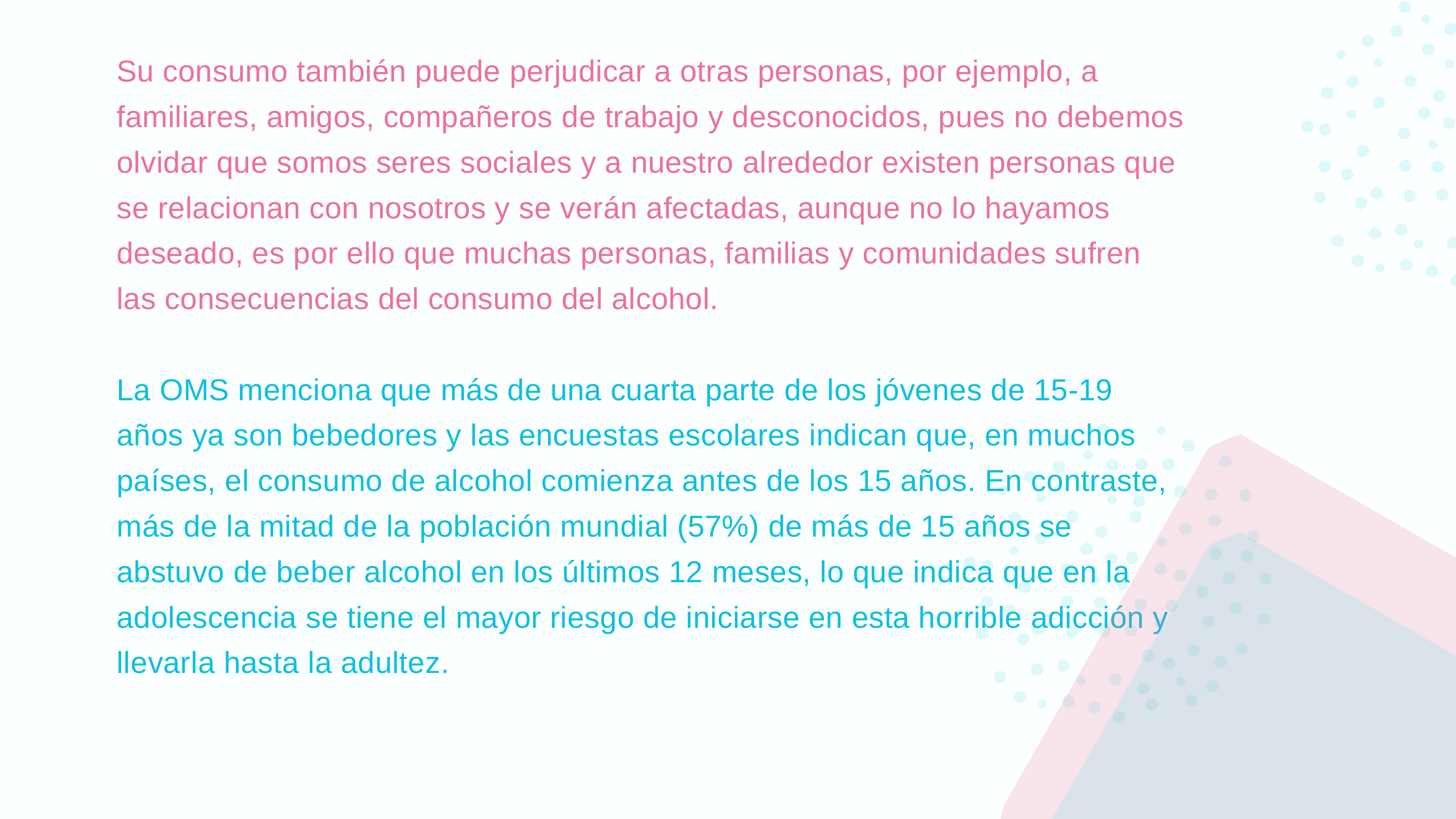

Su consumo también puede perjudicar a otras personas, por ejemplo, a familiares, amigos, compañeros de trabajo y desconocidos, pues no debemos olvidar que somos seres sociales y a nuestro alrededor existen personas que se relacionan con nosotros y se verán afectadas, aunque no lo hayamos deseado, es por ello que muchas personas, familias y comunidades sufren las consecuencias del consumo del alcohol.

La OMS menciona que más de una cuarta parte de los jóvenes de 15-19 años ya son bebedores y las encuestas escolares indican que, en muchos países, el consumo de alcohol comienza antes de los 15 años. En contraste, más de la mitad de la población mundial (57%) de más de 15 años se abstuvo de beber alcohol en los últimos 12 meses, lo que indica que en la adolescencia se tiene el mayor riesgo de iniciarse en esta horrible adicción y llevarla hasta la adultez.